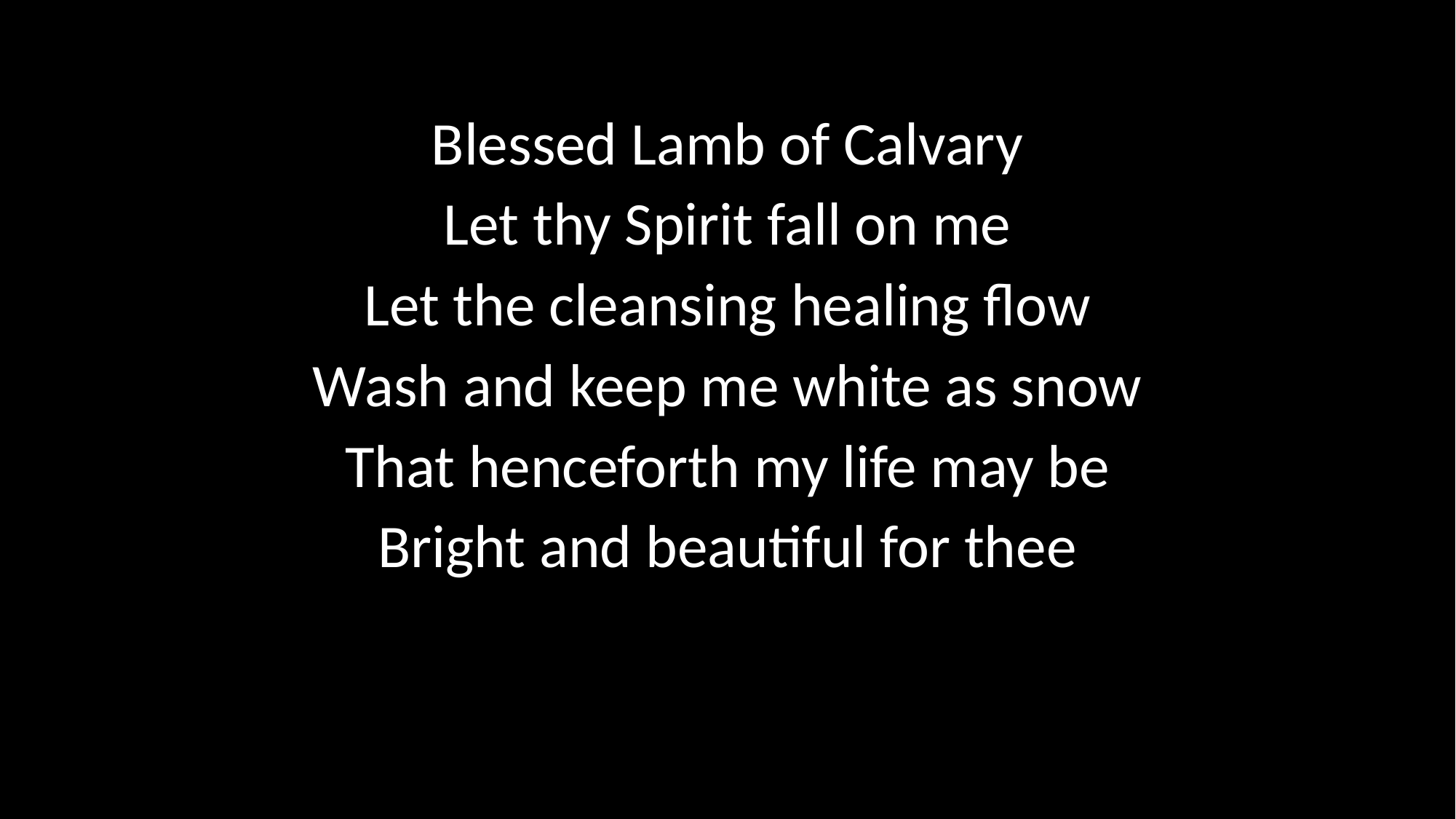

Blessed Lamb of Calvary
Let thy Spirit fall on me
Let the cleansing healing flow
Wash and keep me white as snow
That henceforth my life may be
Bright and beautiful for thee